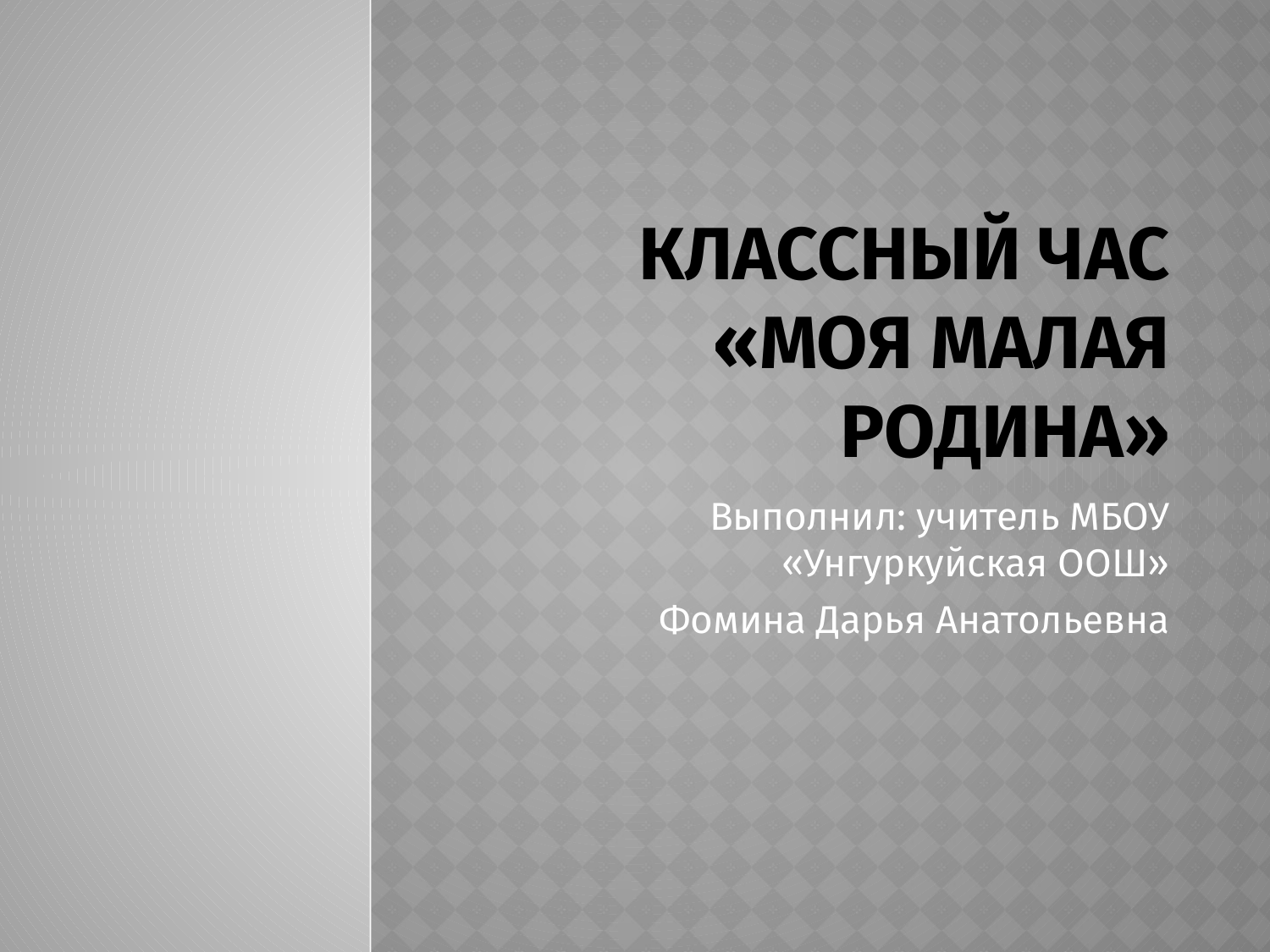

# Классный час «Моя малая родина»
Выполнил: учитель МБОУ «Унгуркуйская ООШ»
 Фомина Дарья Анатольевна